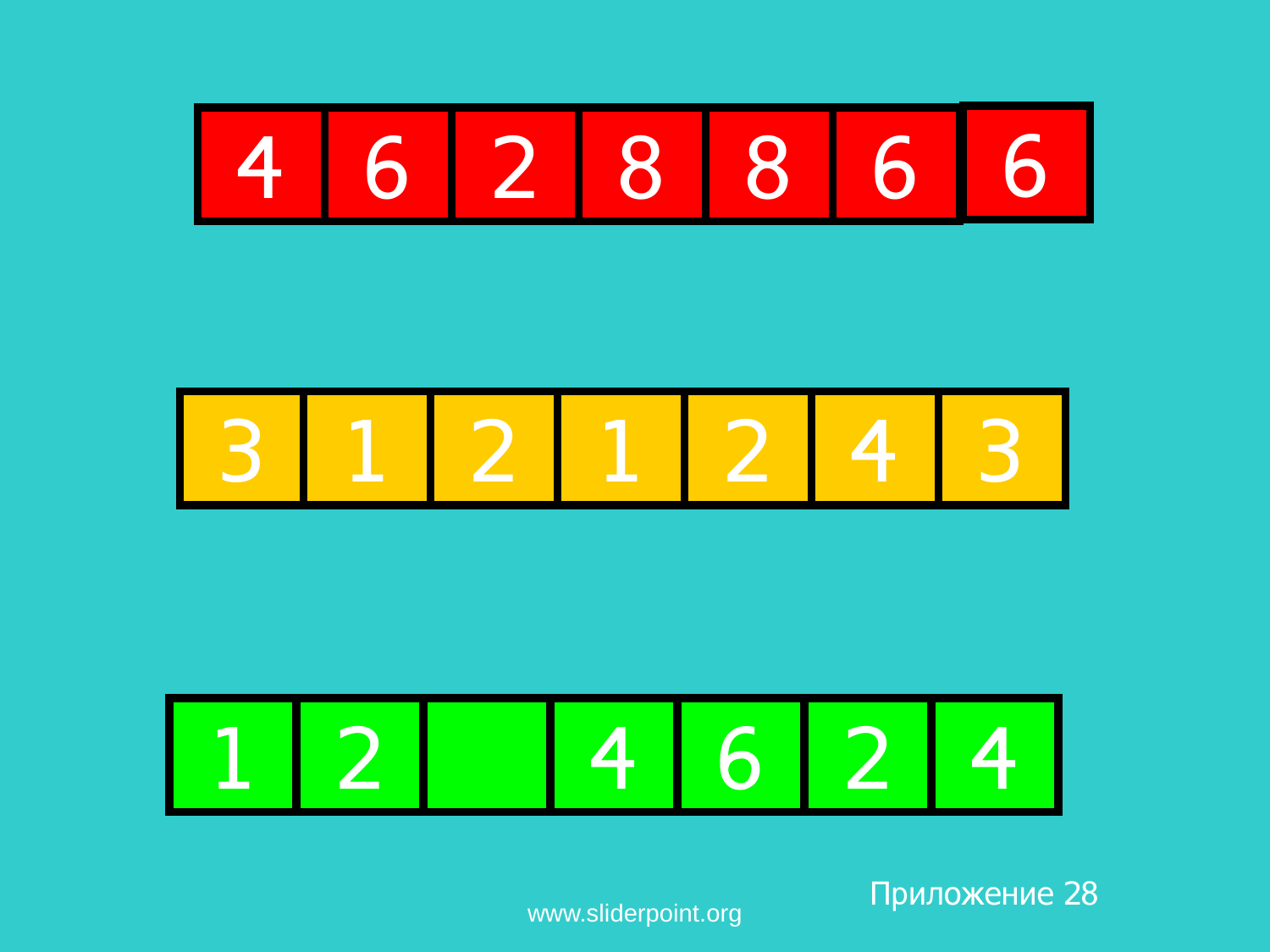

6
 4
 6
 2
 8
 8
 6
 3
 1
 2
 1
 2
 4
 3
 1
 2

 4
 6
 2
 4
www.sliderpoint.org
Приложение 28